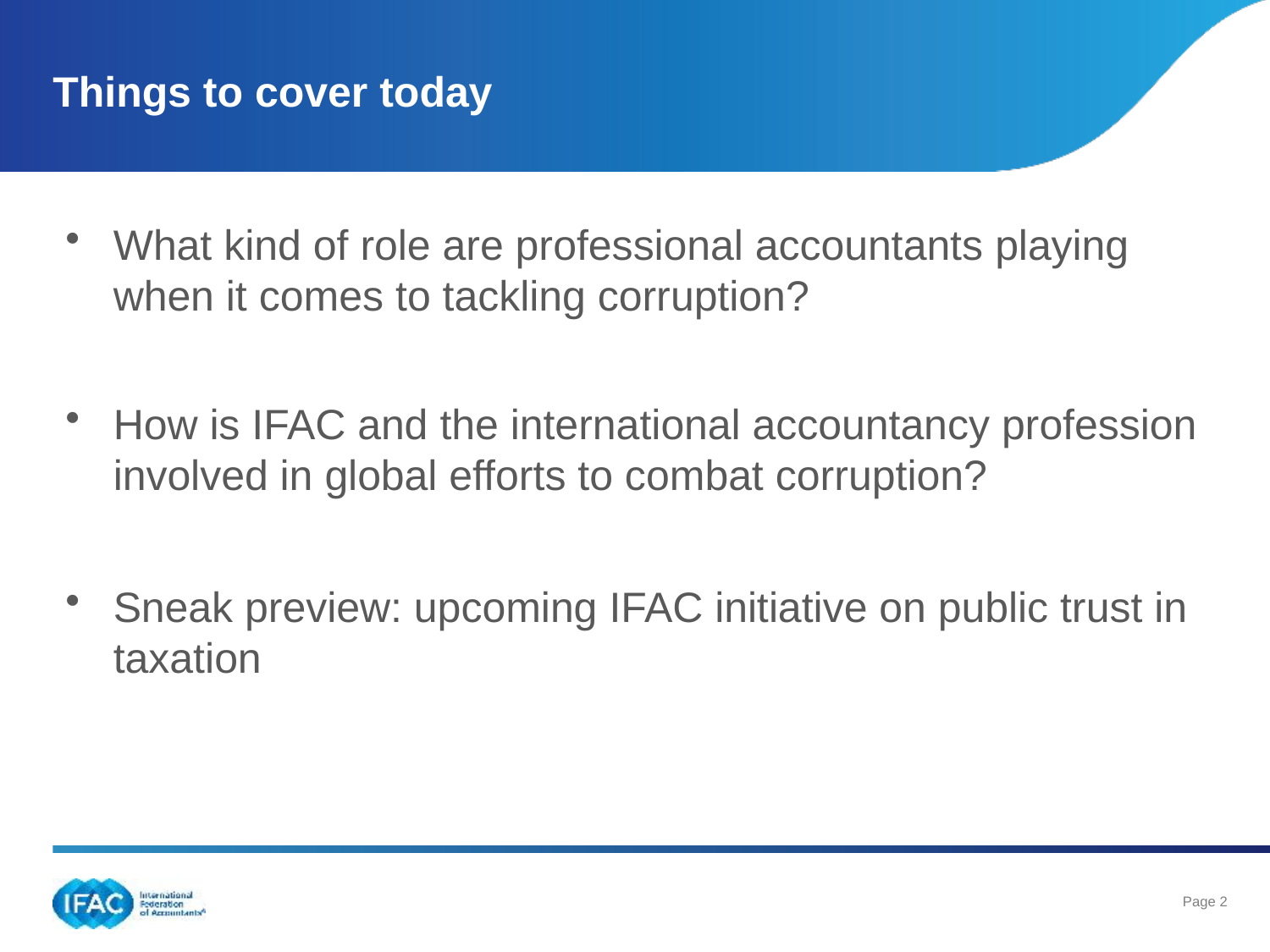

# Things to cover today
What kind of role are professional accountants playing when it comes to tackling corruption?

How is IFAC and the international accountancy profession involved in global efforts to combat corruption?

Sneak preview: upcoming IFAC initiative on public trust in taxation